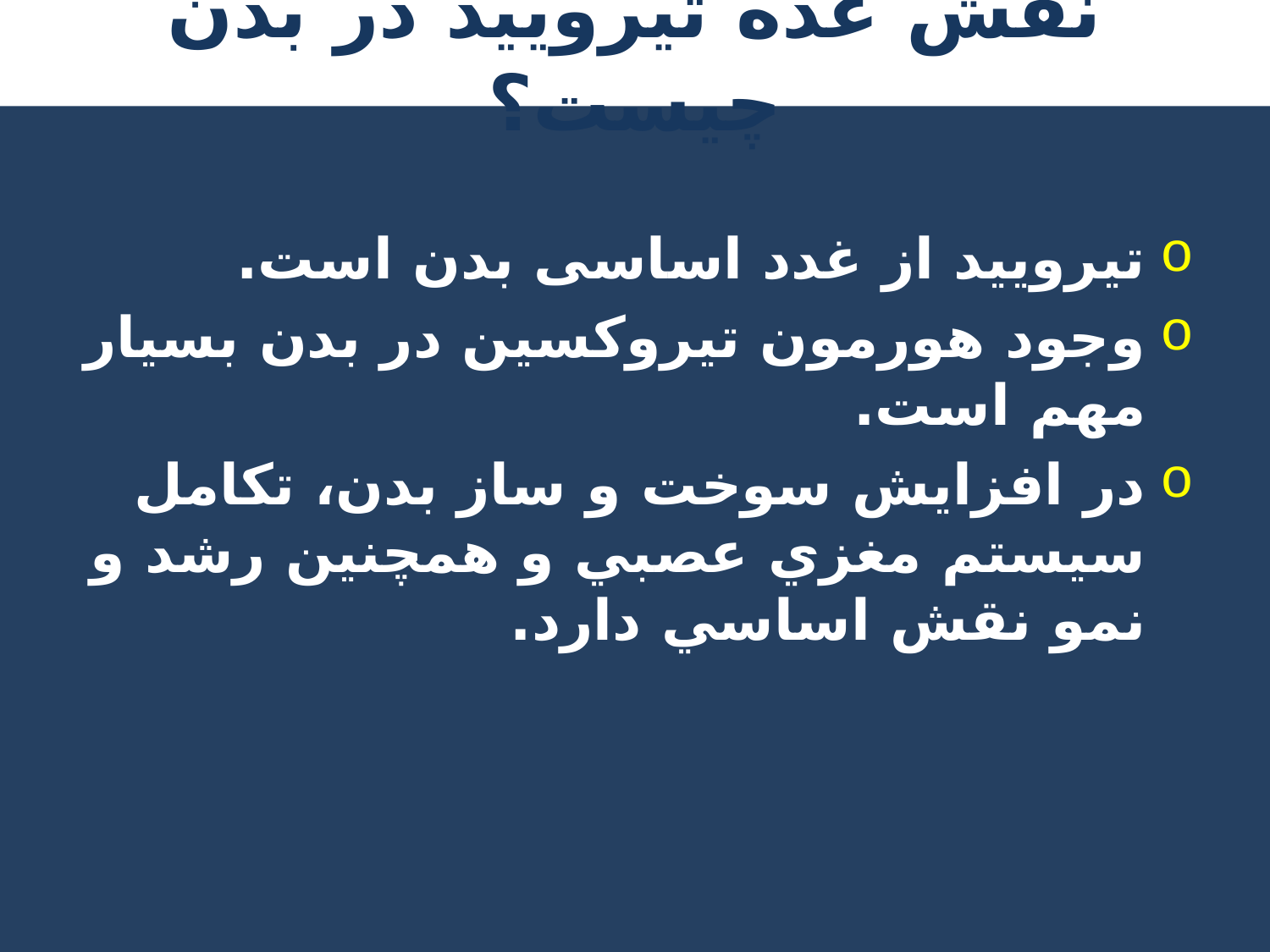

# نقش غده تيروييد در بدن چيست؟
تیرویید از غدد اساسی بدن است.
وجود هورمون تیروکسین در بدن بسیار مهم است.
در افزايش سوخت و ساز بدن، تكامل سيستم مغزي عصبي و همچنين رشد و نمو نقش اساسي دارد.